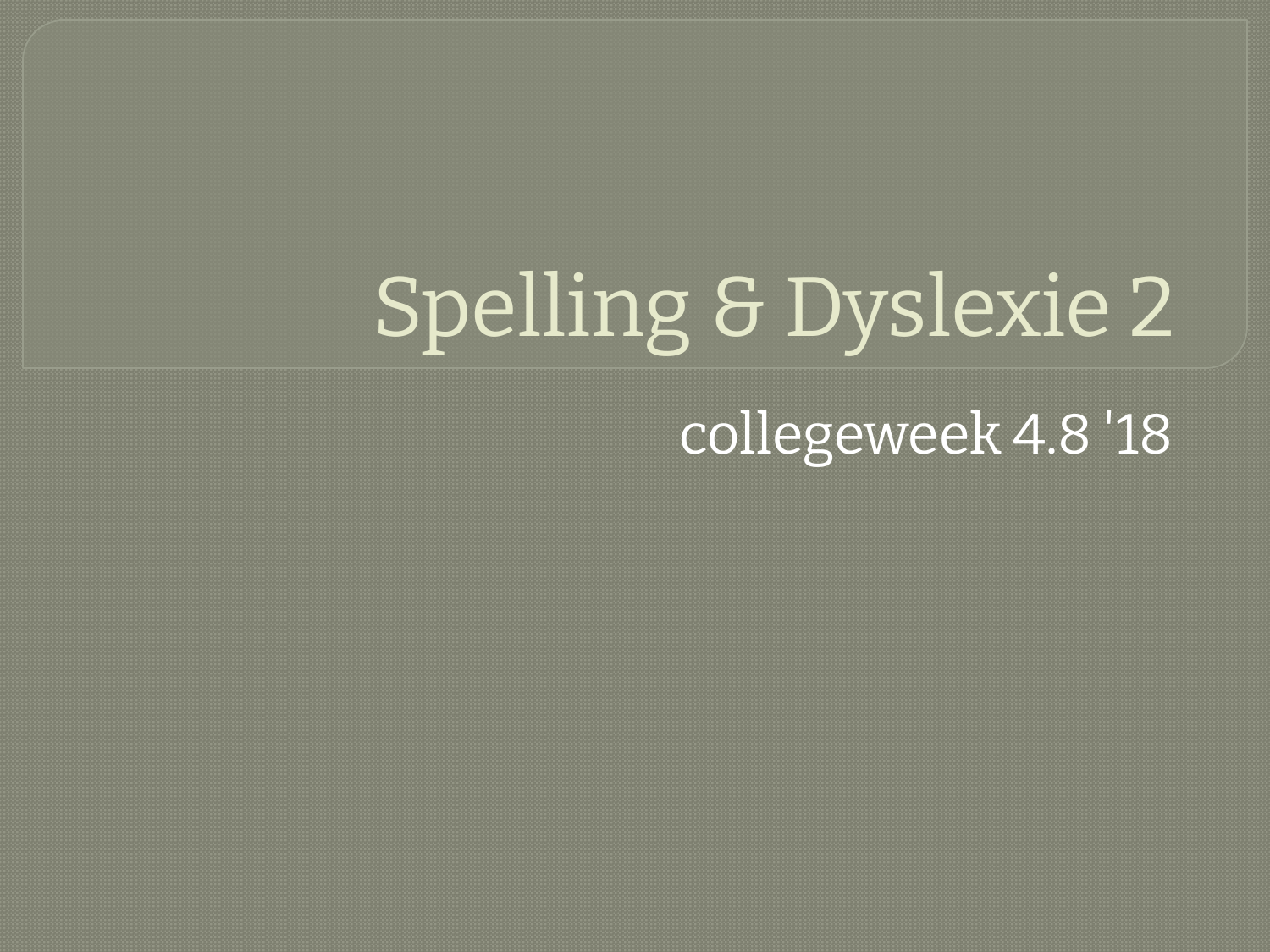

# Spelling & Dyslexie 2
collegeweek 4.8 '18